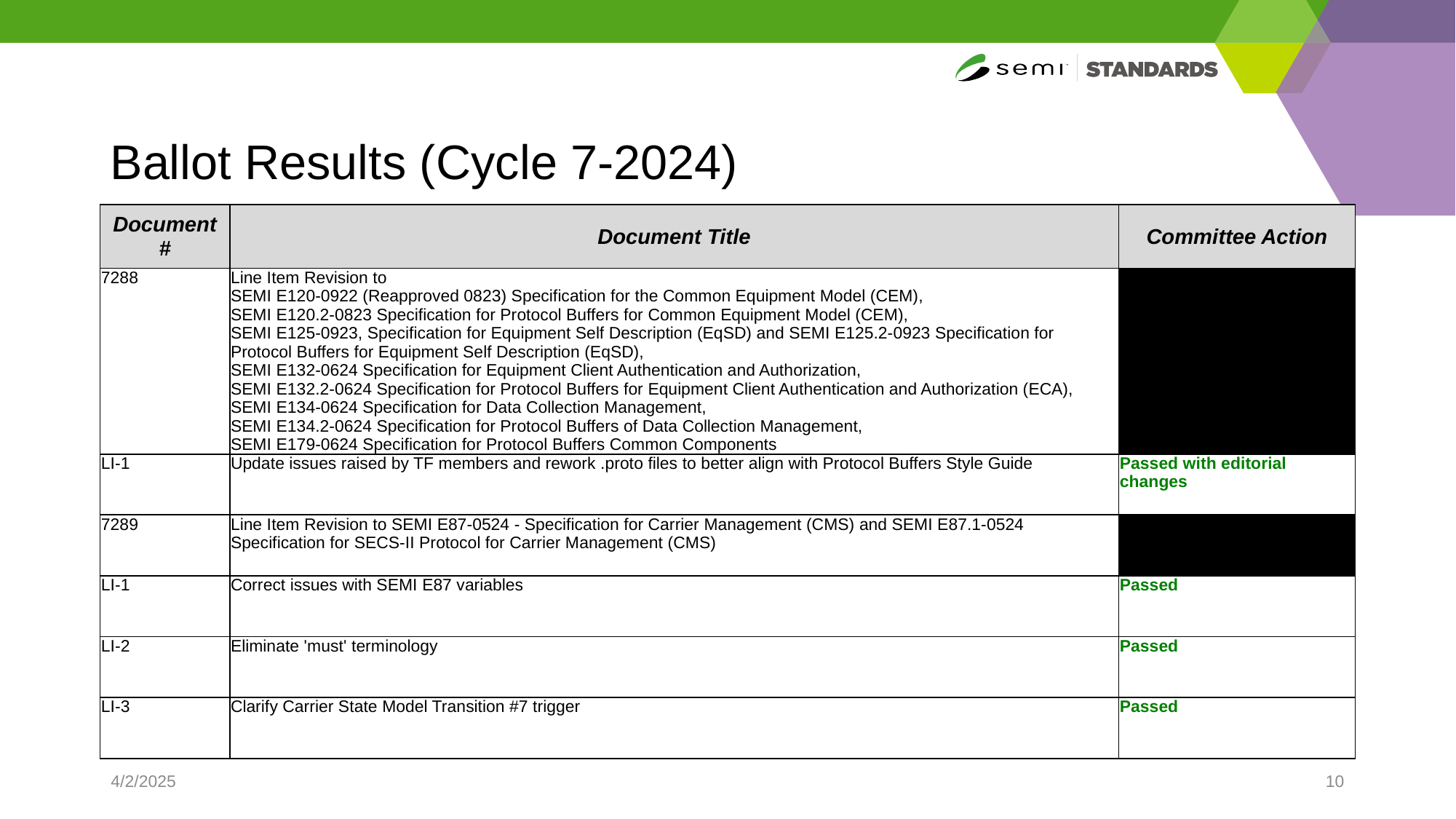

# Ballot Results (Cycle 7-2024)
| Document # | Document Title | Committee Action |
| --- | --- | --- |
| 7288 | Line Item Revision to SEMI E120-0922 (Reapproved 0823) Specification for the Common Equipment Model (CEM), SEMI E120.2-0823 Specification for Protocol Buffers for Common Equipment Model (CEM), SEMI E125-0923, Specification for Equipment Self Description (EqSD) and SEMI E125.2-0923 Specification for Protocol Buffers for Equipment Self Description (EqSD), SEMI E132-0624 Specification for Equipment Client Authentication and Authorization, SEMI E132.2-0624 Specification for Protocol Buffers for Equipment Client Authentication and Authorization (ECA), SEMI E134-0624 Specification for Data Collection Management, SEMI E134.2-0624 Specification for Protocol Buffers of Data Collection Management, SEMI E179-0624 Specification for Protocol Buffers Common Components |  |
| LI-1 | Update issues raised by TF members and rework .proto files to better align with Protocol Buffers Style Guide | Passed with editorial changes |
| 7289 | Line Item Revision to SEMI E87-0524 - Specification for Carrier Management (CMS) and SEMI E87.1-0524 Specification for SECS-II Protocol for Carrier Management (CMS) |  |
| LI-1 | Correct issues with SEMI E87 variables | Passed |
| LI-2 | Eliminate 'must' terminology | Passed |
| LI-3 | Clarify Carrier State Model Transition #7 trigger | Passed |
4/2/2025
10